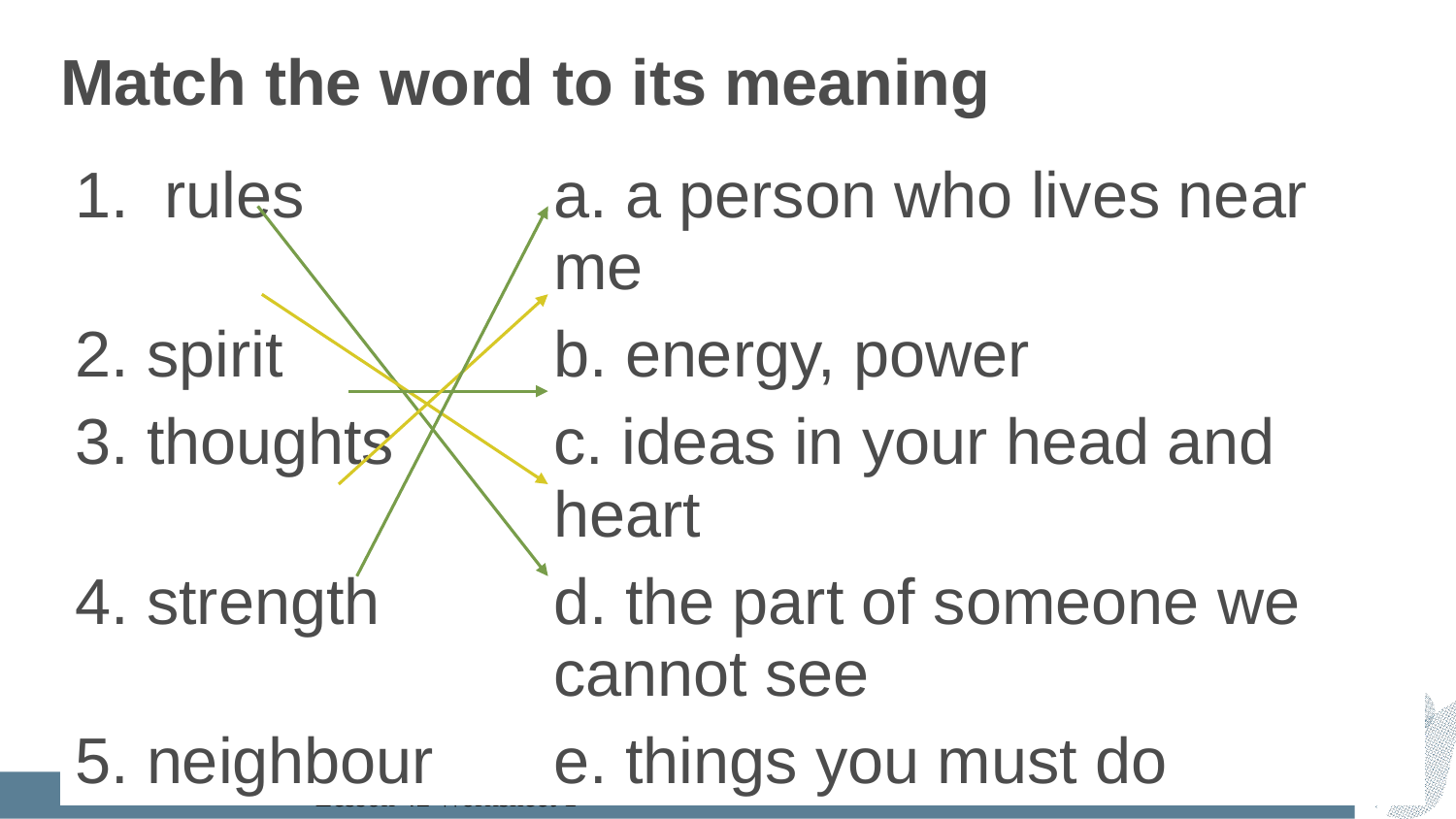

# Match the word to its meaning
| 1. rules | a. a person who lives near me |
| --- | --- |
| 2. spirit | b. energy, power |
| 3. thoughts | c. ideas in your head and heart |
| 4. strength | d. the part of someone we cannot see |
| 5. neighbour | e. things you must do |
6
Lesson 42 Worksheet 1